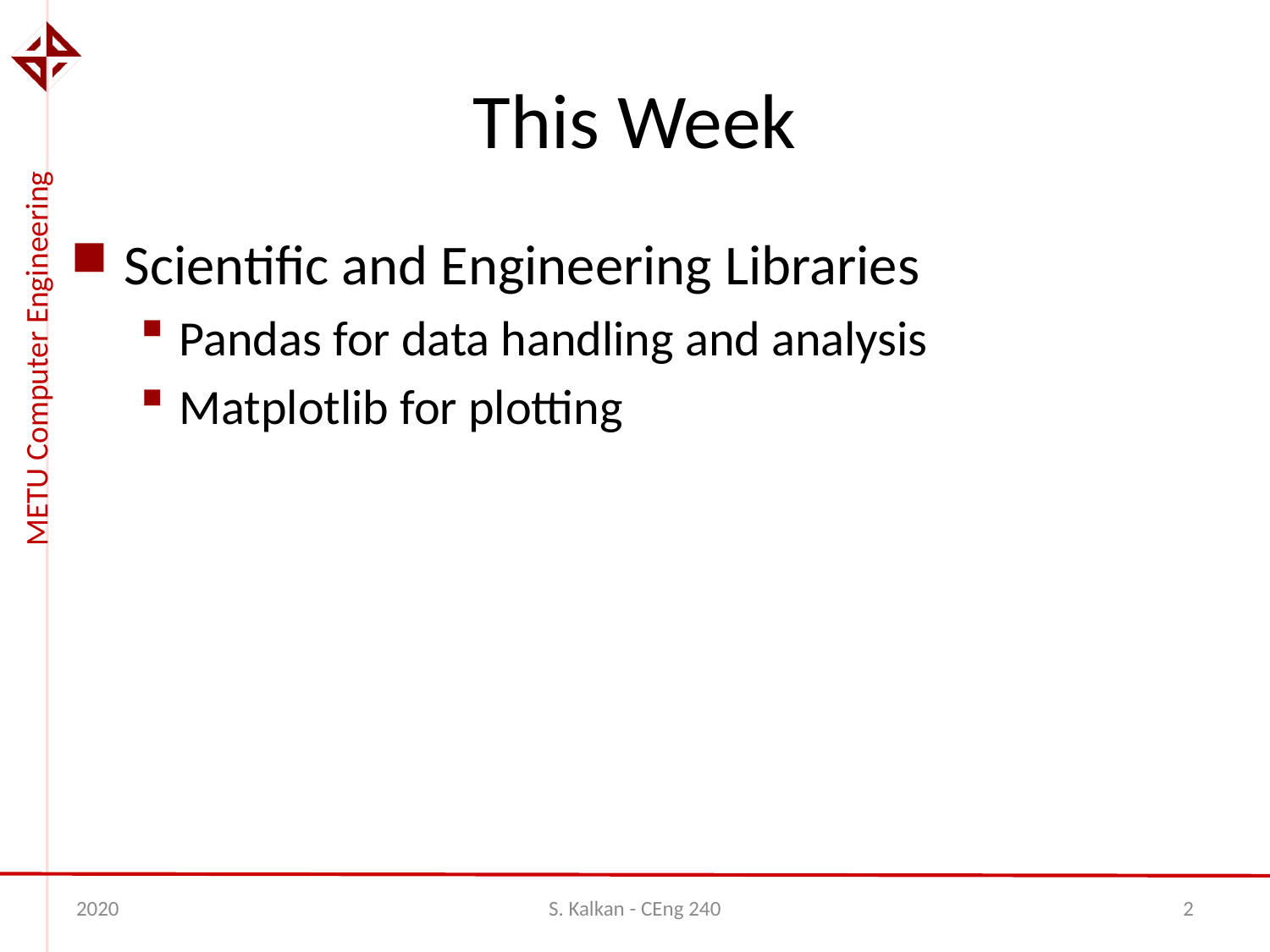

# This Week
Scientific and Engineering Libraries
Pandas for data handling and analysis
Matplotlib for plotting
2020
S. Kalkan - CEng 240
2